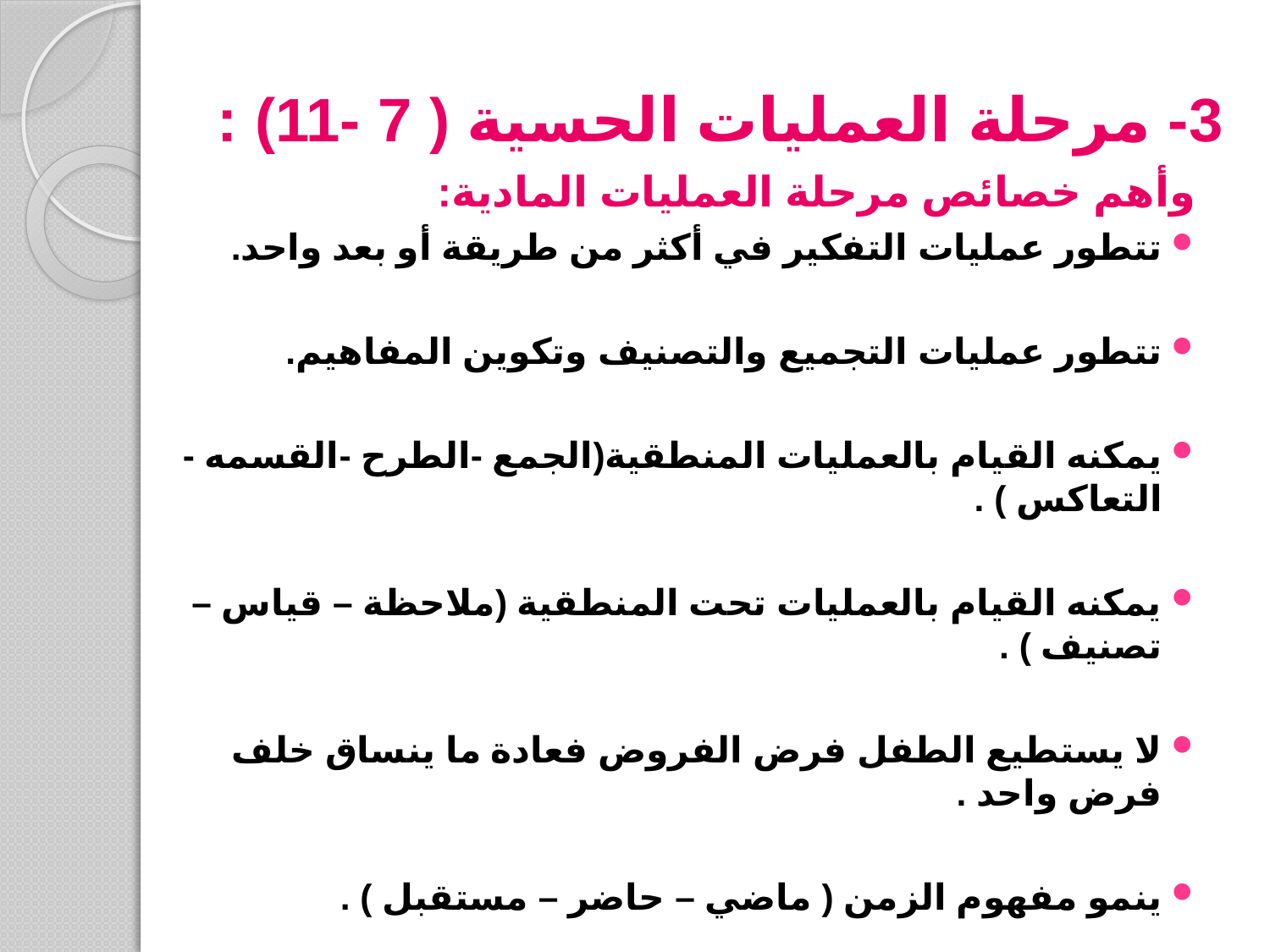

# 3- مرحلة العمليات الحسية ( 7 -11) :
وأهم خصائص مرحلة العمليات المادية:
تتطور عمليات التفكير في أكثر من طريقة أو بعد واحد.

تتطور عمليات التجميع والتصنيف وتكوين المفاهيم.

يمكنه القيام بالعمليات المنطقية(الجمع -الطرح -القسمه - التعاكس ) .

يمكنه القيام بالعمليات تحت المنطقية (ملاحظة – قياس – تصنيف ) .

لا يستطيع الطفل فرض الفروض فعادة ما ينساق خلف فرض واحد .

ينمو مفهوم الزمن ( ماضي – حاضر – مستقبل ) .